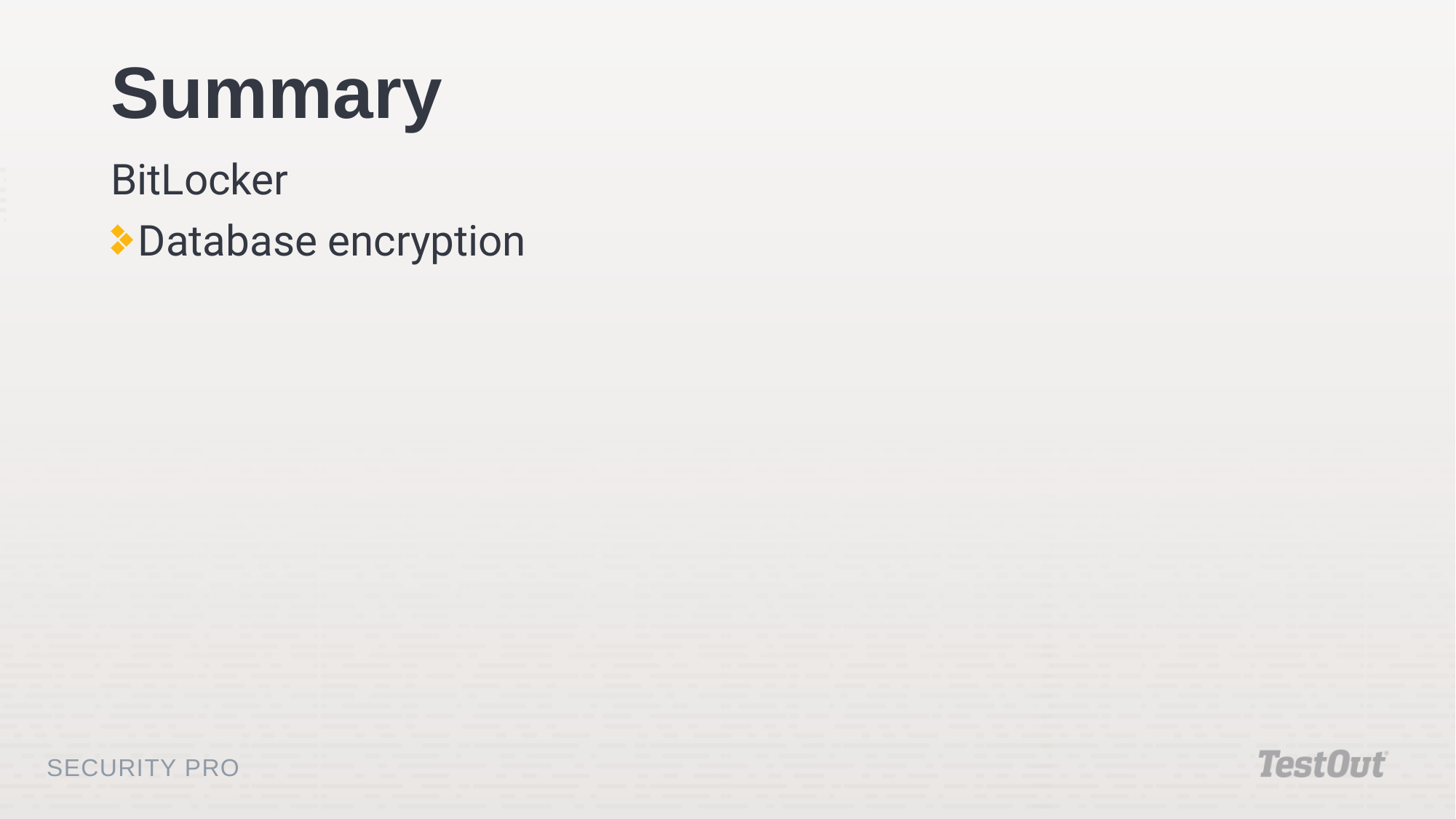

# Summary
BitLocker
Database encryption
Security Pro